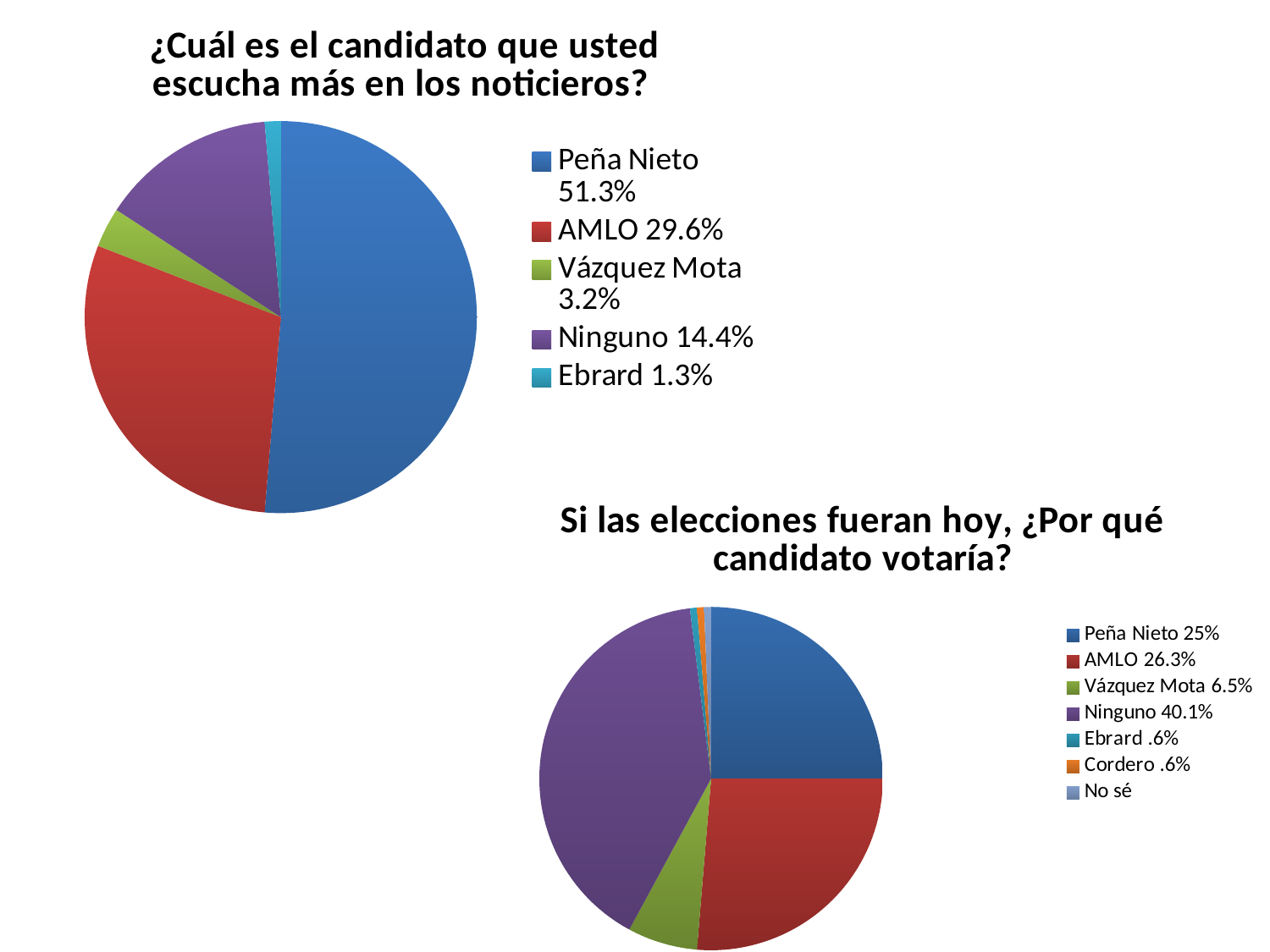

### Chart: ¿Cuál es el candidato que usted escucha más en los noticieros?

| Category | Columna1 |
|---|---|
| Peña Nieto 51.3% | 78.0 |
| AMLO 29.6% | 45.0 |
| Vázquez Mota 3.2% | 5.0 |
| Ninguno 14.4% | 22.0 |
| Ebrard 1.3% | 2.0 |

### Chart: Si las elecciones fueran hoy, ¿Por qué candidato votaría?

| Category | Ventas |
|---|---|
| Peña Nieto 25% | 38.0 |
| AMLO 26.3% | 40.0 |
| Vázquez Mota 6.5% | 10.0 |
| Ninguno 40.1% | 61.0 |
| Ebrard .6% | 1.0 |
| Cordero .6% | 1.0 |
| No sé | 1.0 |